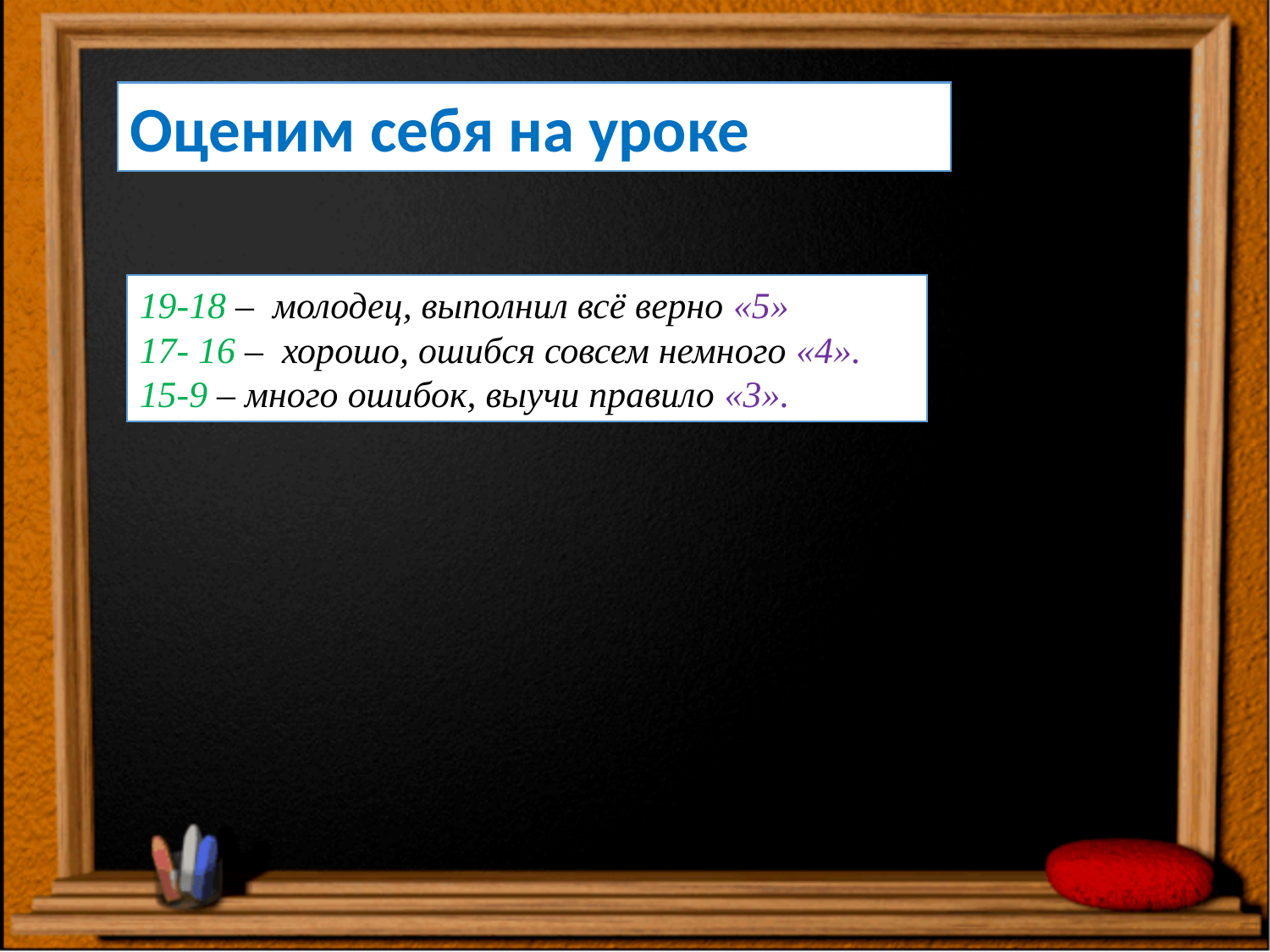

Оценим себя на уроке
19-18 –  молодец, выполнил всё верно «5»
17- 16 –  хорошо, ошибся совсем немного «4».
15-9 – много ошибок, выучи правило «3».